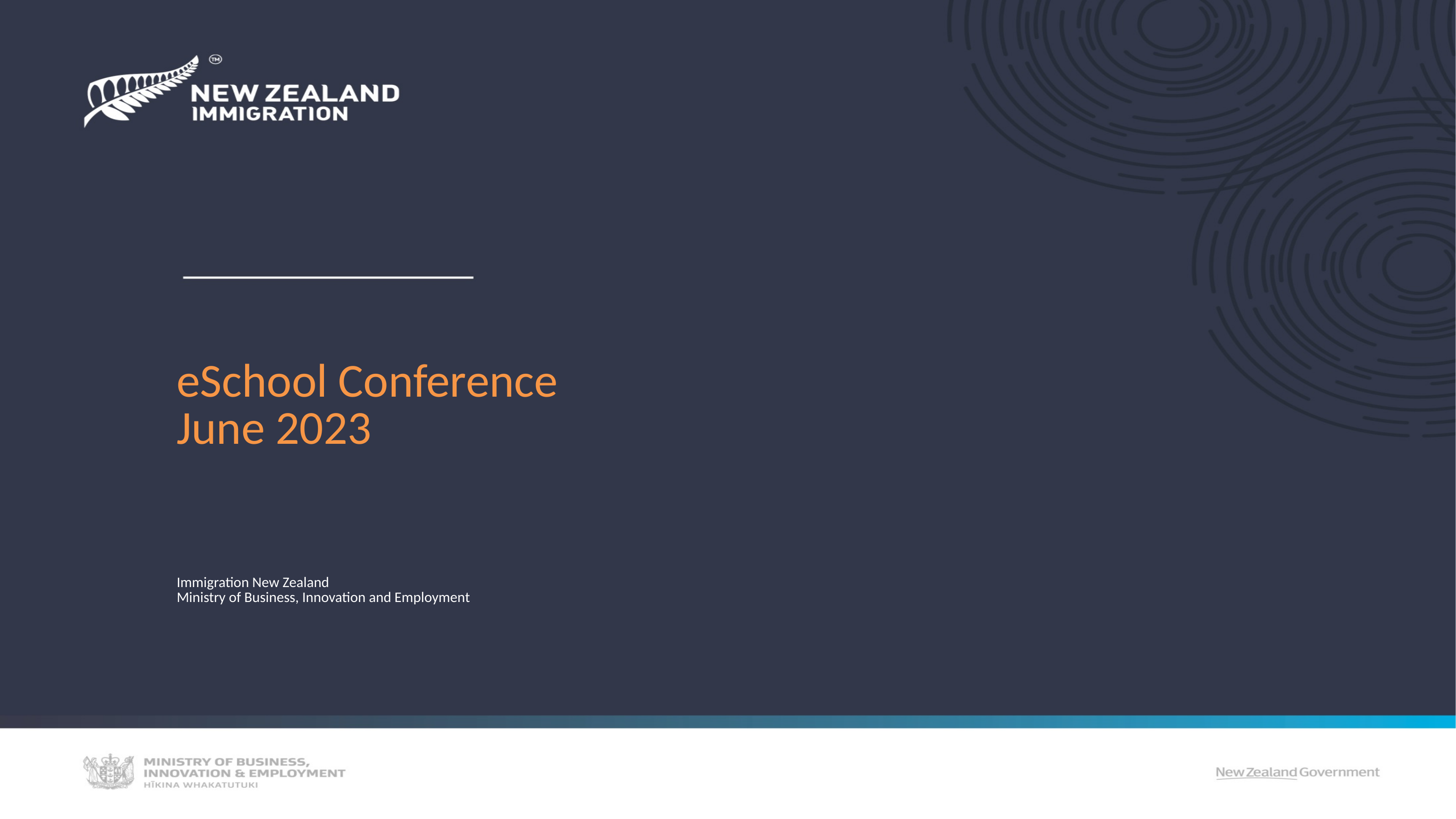

# eSchool Conference June 2023 Immigration New Zealand Ministry of Business, Innovation and Employment